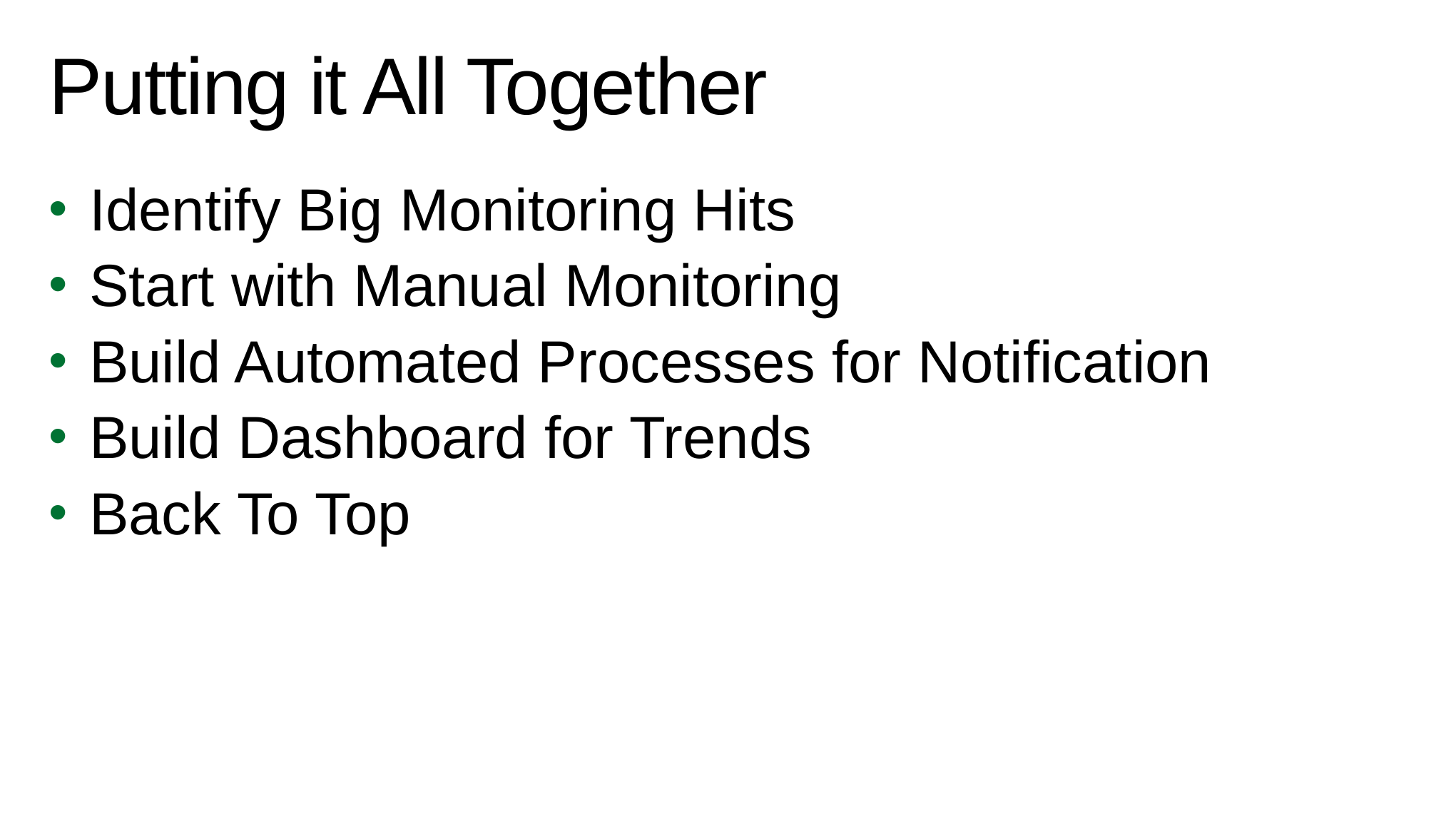

# Putting it All Together
Identify Big Monitoring Hits
Start with Manual Monitoring
Build Automated Processes for Notification
Build Dashboard for Trends
Back To Top